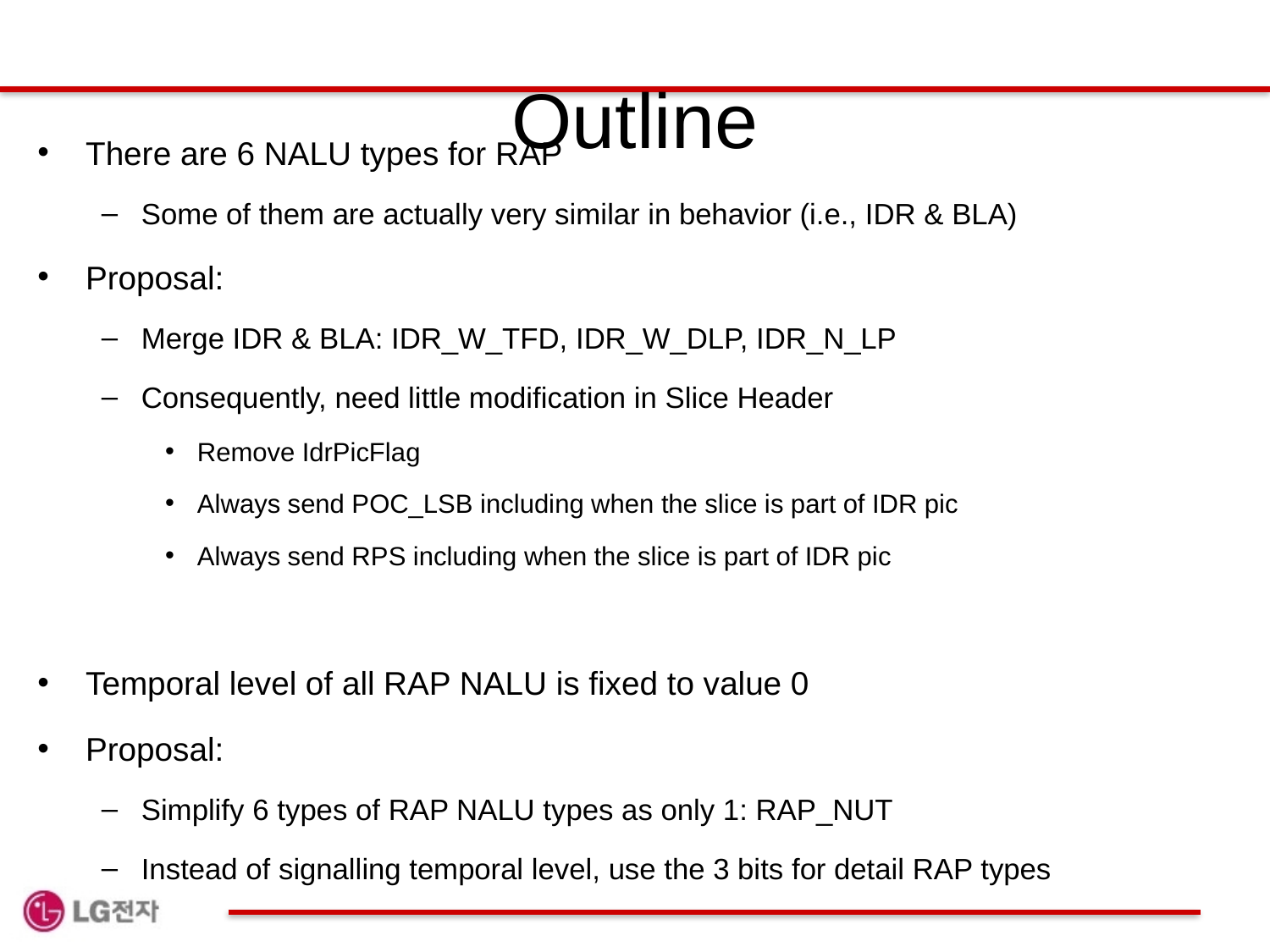

# Outline
There are 6 NALU types for RAP
Some of them are actually very similar in behavior (i.e., IDR & BLA)
Proposal:
Merge IDR & BLA: IDR_W_TFD, IDR_W_DLP, IDR_N_LP
Consequently, need little modification in Slice Header
Remove IdrPicFlag
Always send POC_LSB including when the slice is part of IDR pic
Always send RPS including when the slice is part of IDR pic

Temporal level of all RAP NALU is fixed to value 0
Proposal:
Simplify 6 types of RAP NALU types as only 1: RAP_NUT
Instead of signalling temporal level, use the 3 bits for detail RAP types